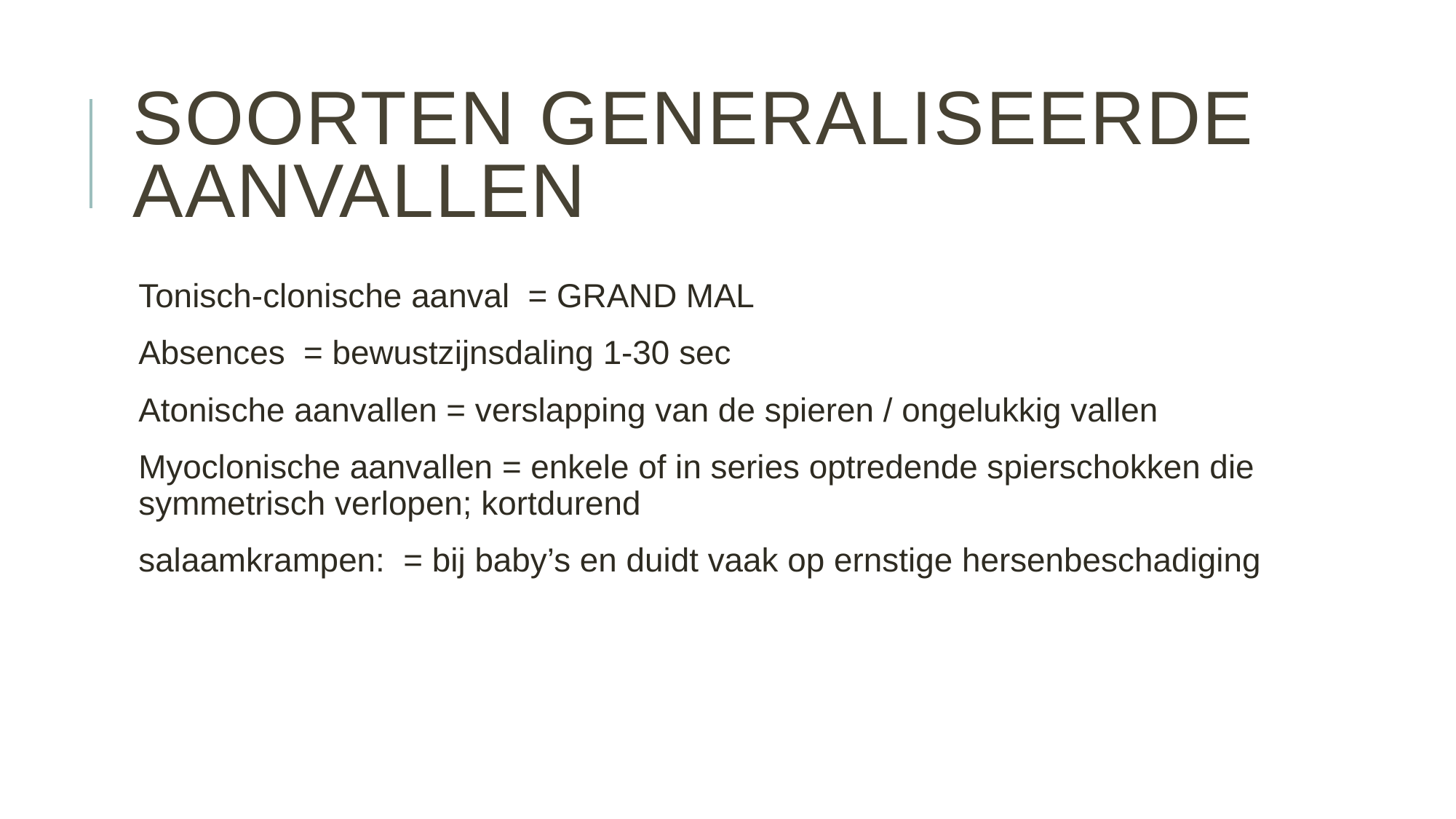

# Soorten generaliseerde aanvallen
Tonisch-clonische aanval  = GRAND MAL
Absences  = bewustzijnsdaling 1-30 sec
Atonische aanvallen = verslapping van de spieren / ongelukkig vallen
Myoclonische aanvallen = enkele of in series optredende spierschokken die symmetrisch verlopen; kortdurend
salaamkrampen:  = bij baby’s en duidt vaak op ernstige hersenbeschadiging